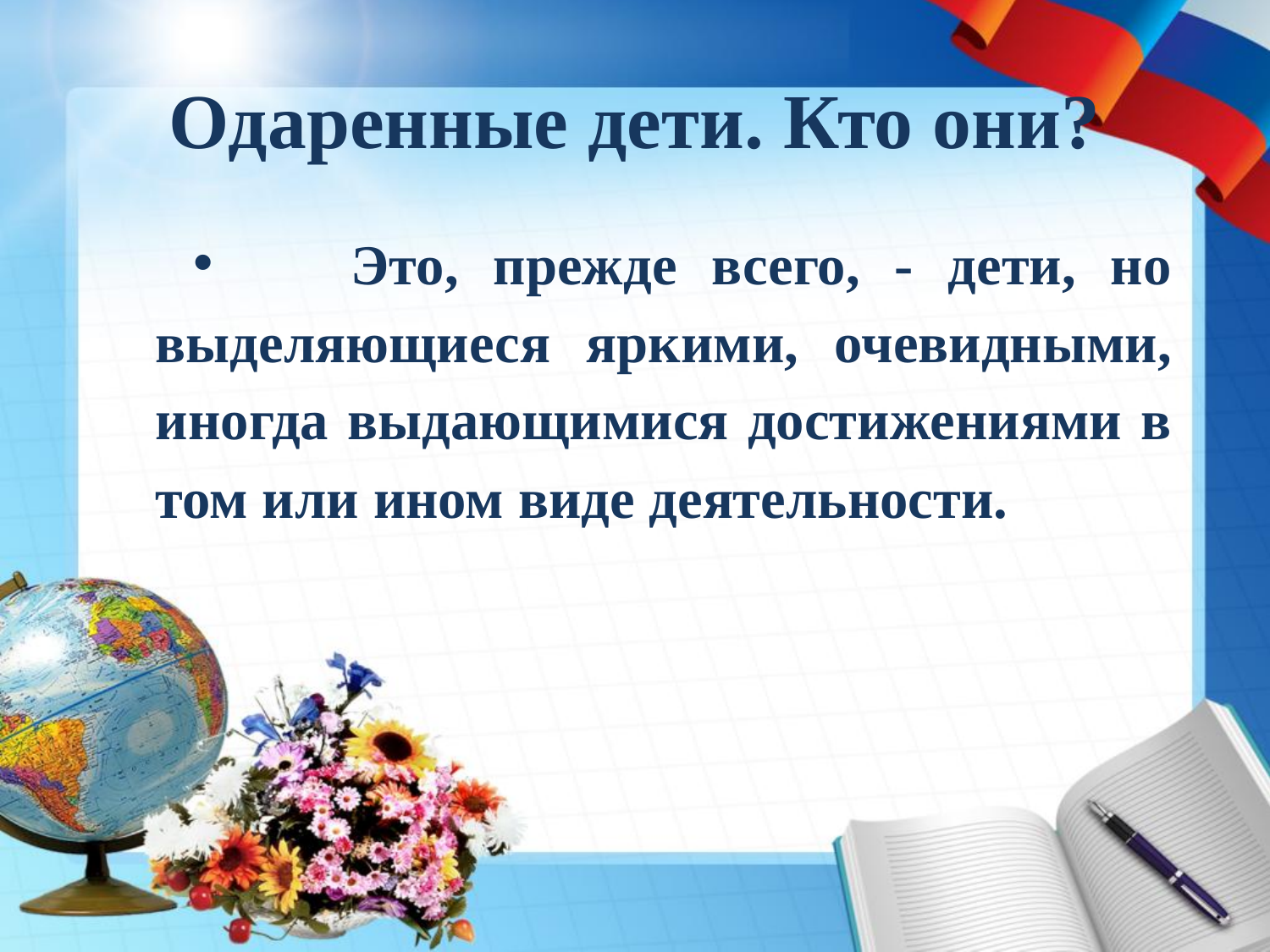

# Одаренные дети. Кто они?
    Это, прежде всего, - дети, но выделяющиеся яркими, очевидными, иногда выдающимися достижениями в том или ином виде деятельности.